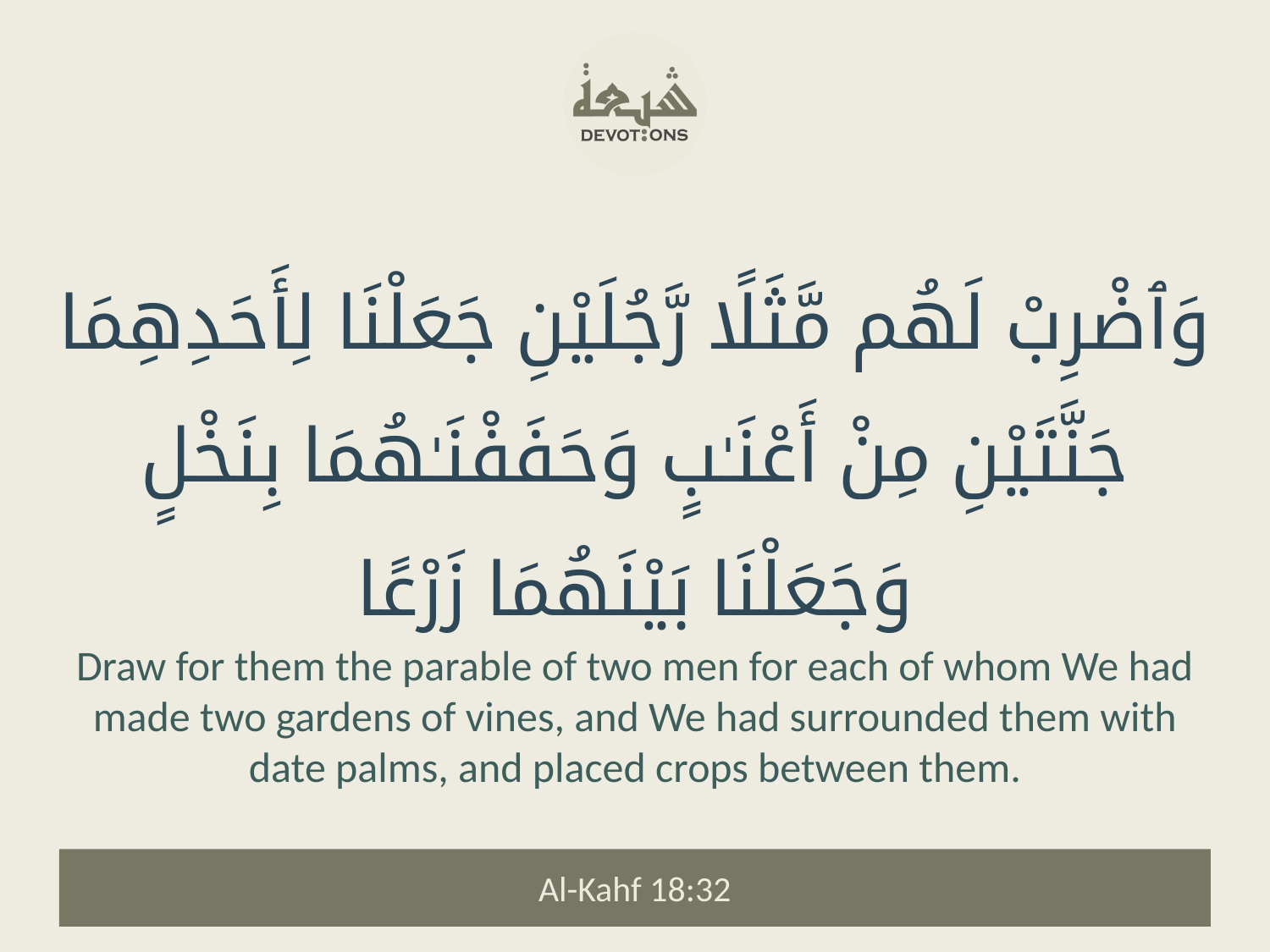

وَٱضْرِبْ لَهُم مَّثَلًا رَّجُلَيْنِ جَعَلْنَا لِأَحَدِهِمَا جَنَّتَيْنِ مِنْ أَعْنَـٰبٍ وَحَفَفْنَـٰهُمَا بِنَخْلٍ وَجَعَلْنَا بَيْنَهُمَا زَرْعًا
Draw for them the parable of two men for each of whom We had made two gardens of vines, and We had surrounded them with date palms, and placed crops between them.
Al-Kahf 18:32